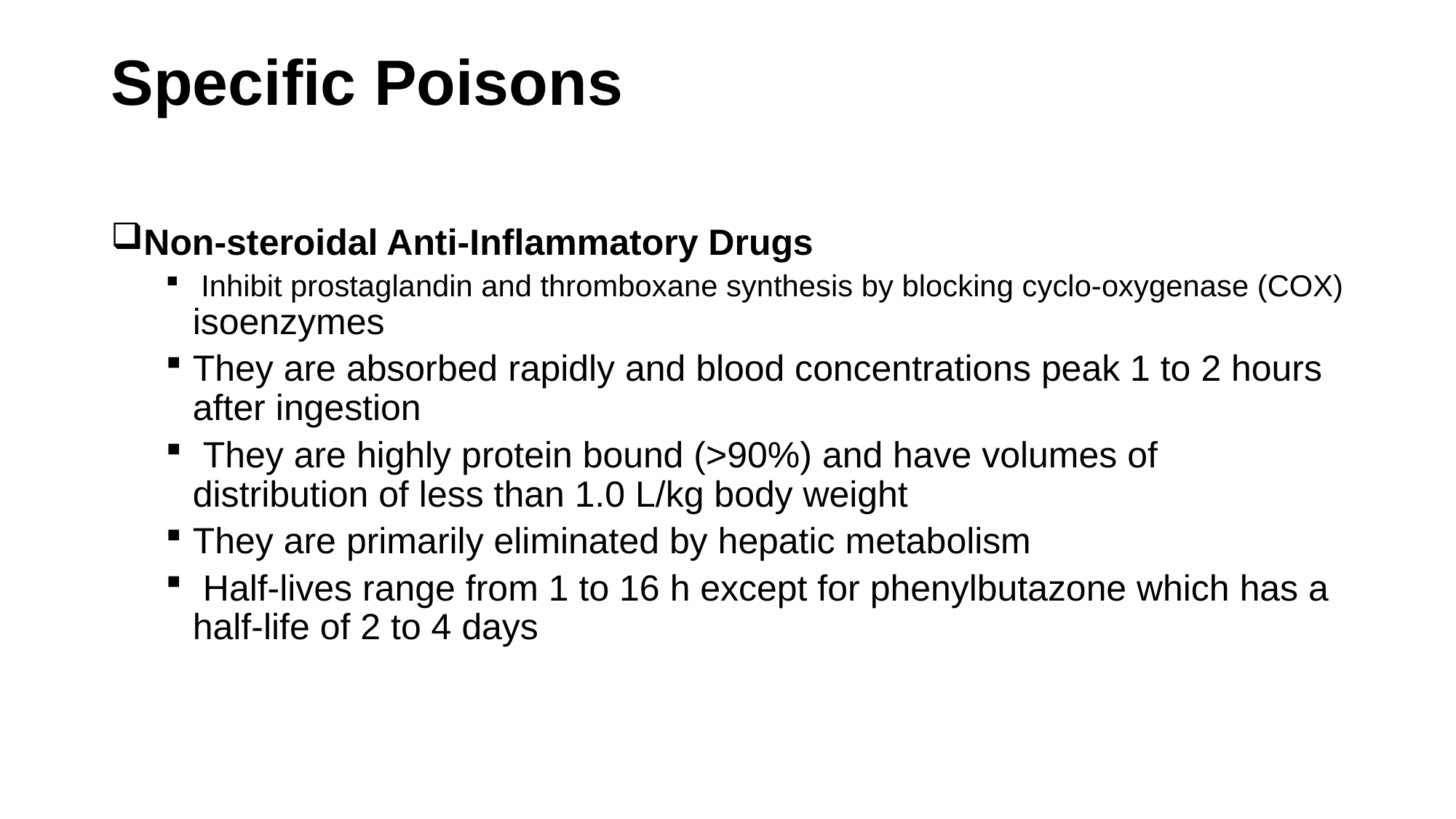

# Specific Poisons
Non-steroidal Anti-Inflammatory Drugs
 Inhibit prostaglandin and thromboxane synthesis by blocking cyclo-oxygenase (COX) isoenzymes
They are absorbed rapidly and blood concentrations peak 1 to 2 hours after ingestion
 They are highly protein bound (>90%) and have volumes of distribution of less than 1.0 L/kg body weight
They are primarily eliminated by hepatic metabolism
 Half-lives range from 1 to 16 h except for phenylbutazone which has a half-life of 2 to 4 days